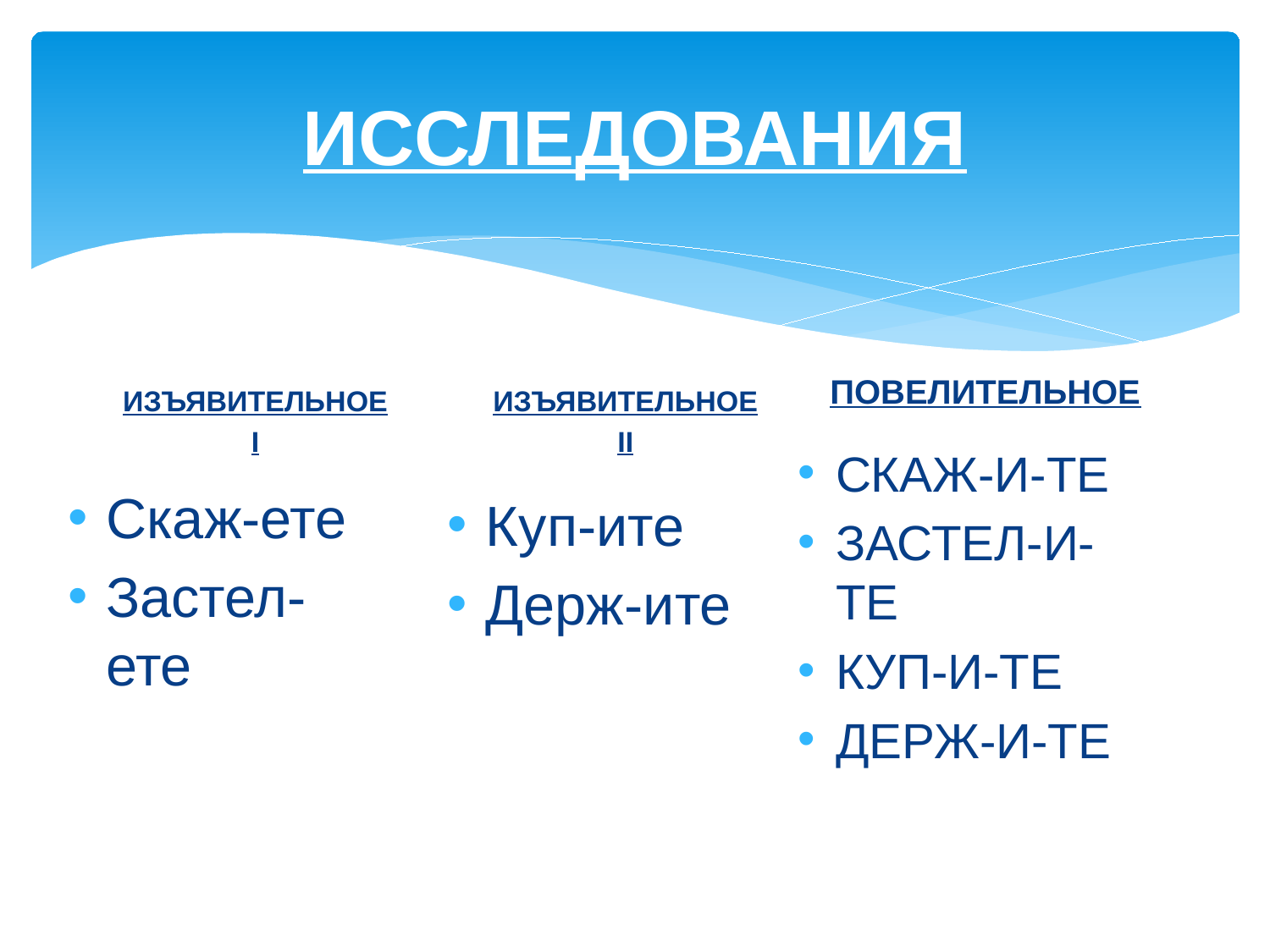

# ИССЛЕДОВАНИЯ
ПОВЕЛИТЕЛЬНОЕ
ИЗЪЯВИТЕЛЬНОЕ
I
ИЗЪЯВИТЕЛЬНОЕ
II
СКАЖ-И-ТЕ
ЗАСТЕЛ-И-ТЕ
КУП-И-ТЕ
ДЕРЖ-И-ТЕ
Скаж-ете
Застел-ете

Куп-ите
Держ-ите